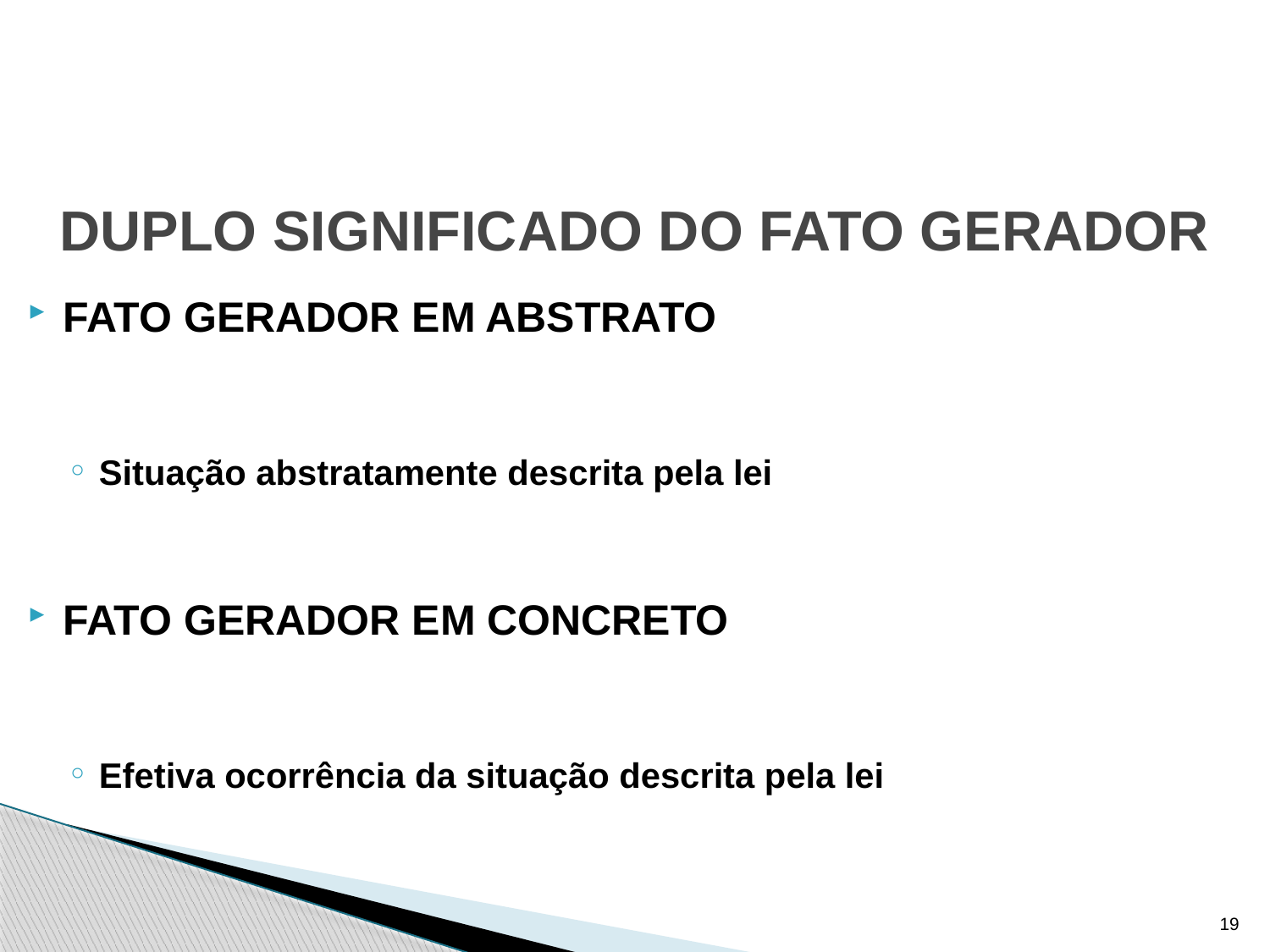

# DUPLO SIGNIFICADO DO FATO GERADOR
FATO GERADOR EM ABSTRATO

Situação abstratamente descrita pela lei

FATO GERADOR EM CONCRETO

Efetiva ocorrência da situação descrita pela lei

19